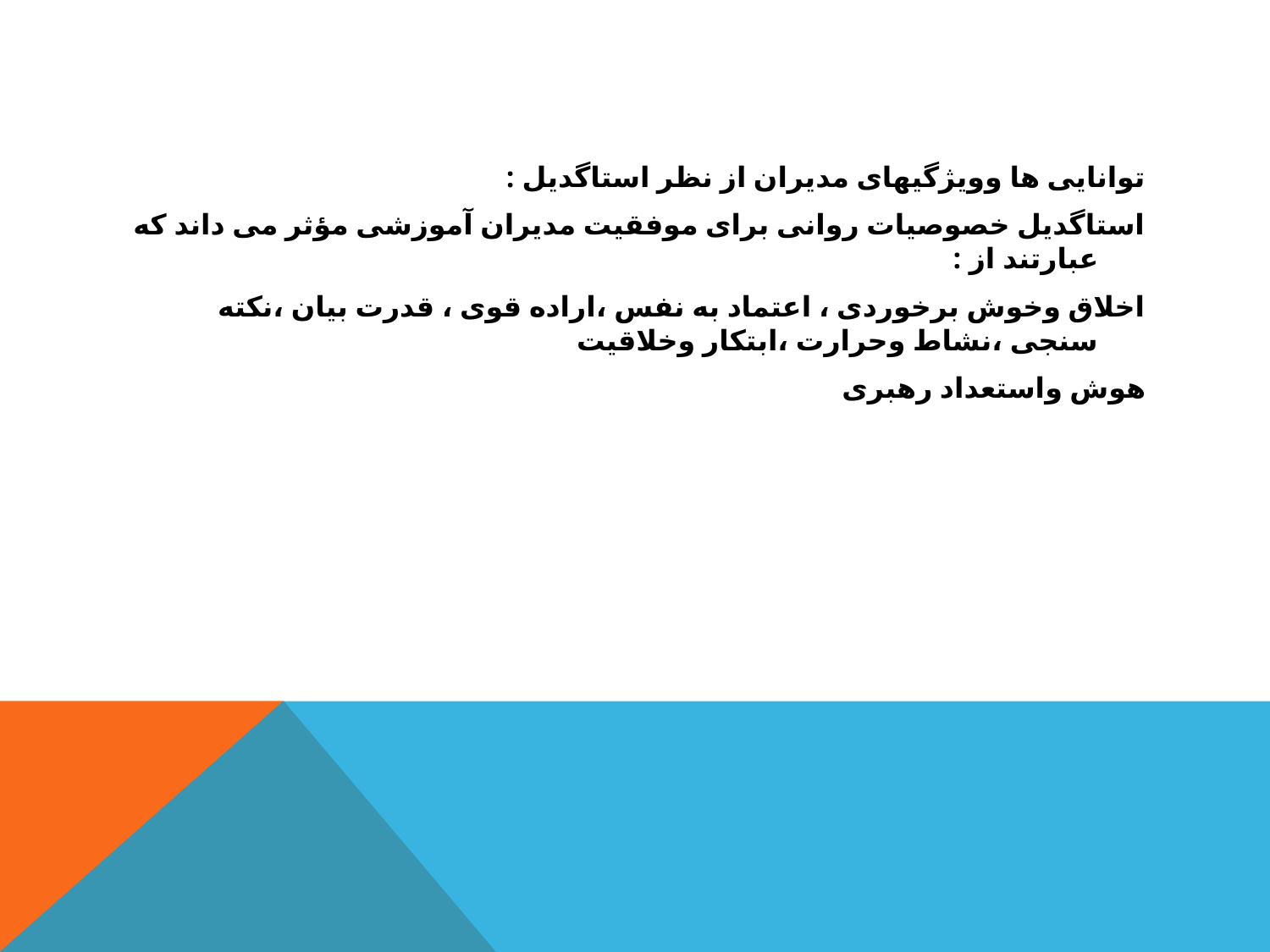

توانایی ها وویژگیهای مدیران از نظر استاگدیل :
استاگدیل خصوصیات روانی برای موفقیت مدیران آموزشی مؤثر می داند که عبارتند از :
اخلاق وخوش برخوردی ، اعتماد به نفس ،اراده قوی ، قدرت بیان ،نکته سنجی ،نشاط وحرارت ،ابتکار وخلاقیت
هوش واستعداد رهبری